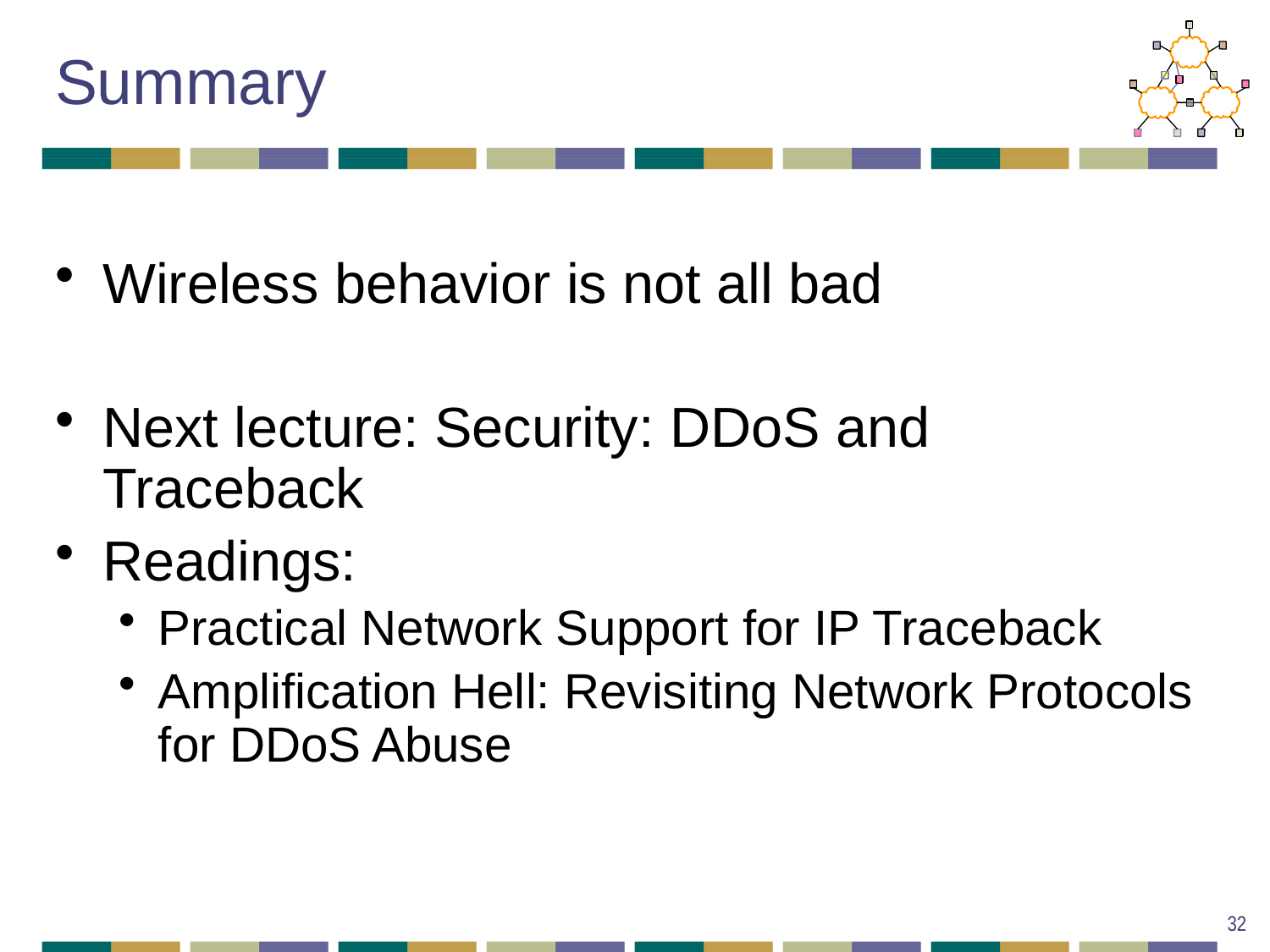

# Summary

Wireless behavior is not all bad

Next lecture: Security: DDoS and Traceback
Readings:
Practical Network Support for IP Traceback
Amplification Hell: Revisiting Network Protocols for DDoS Abuse
32